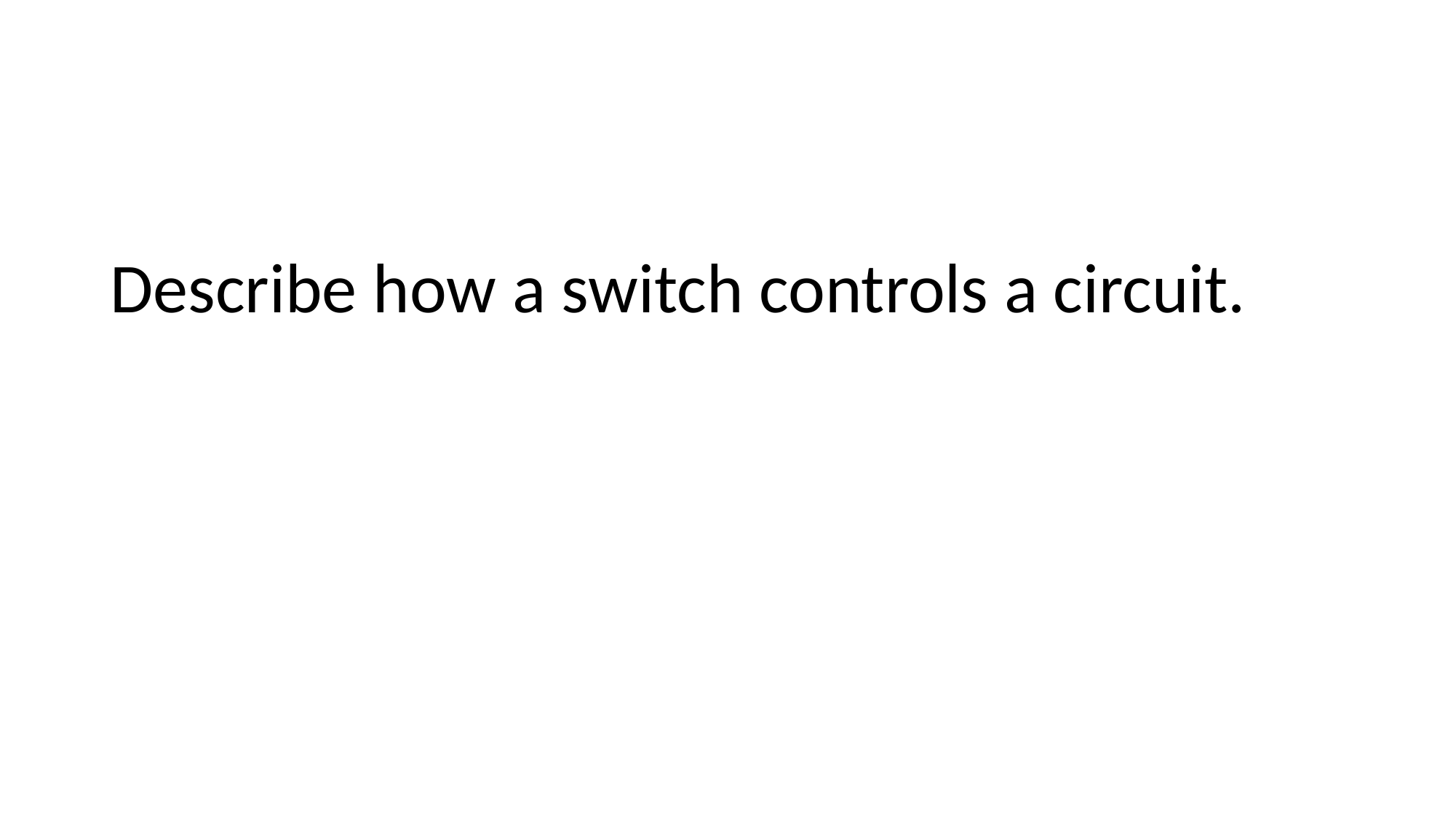

# Describe how a switch controls a circuit.